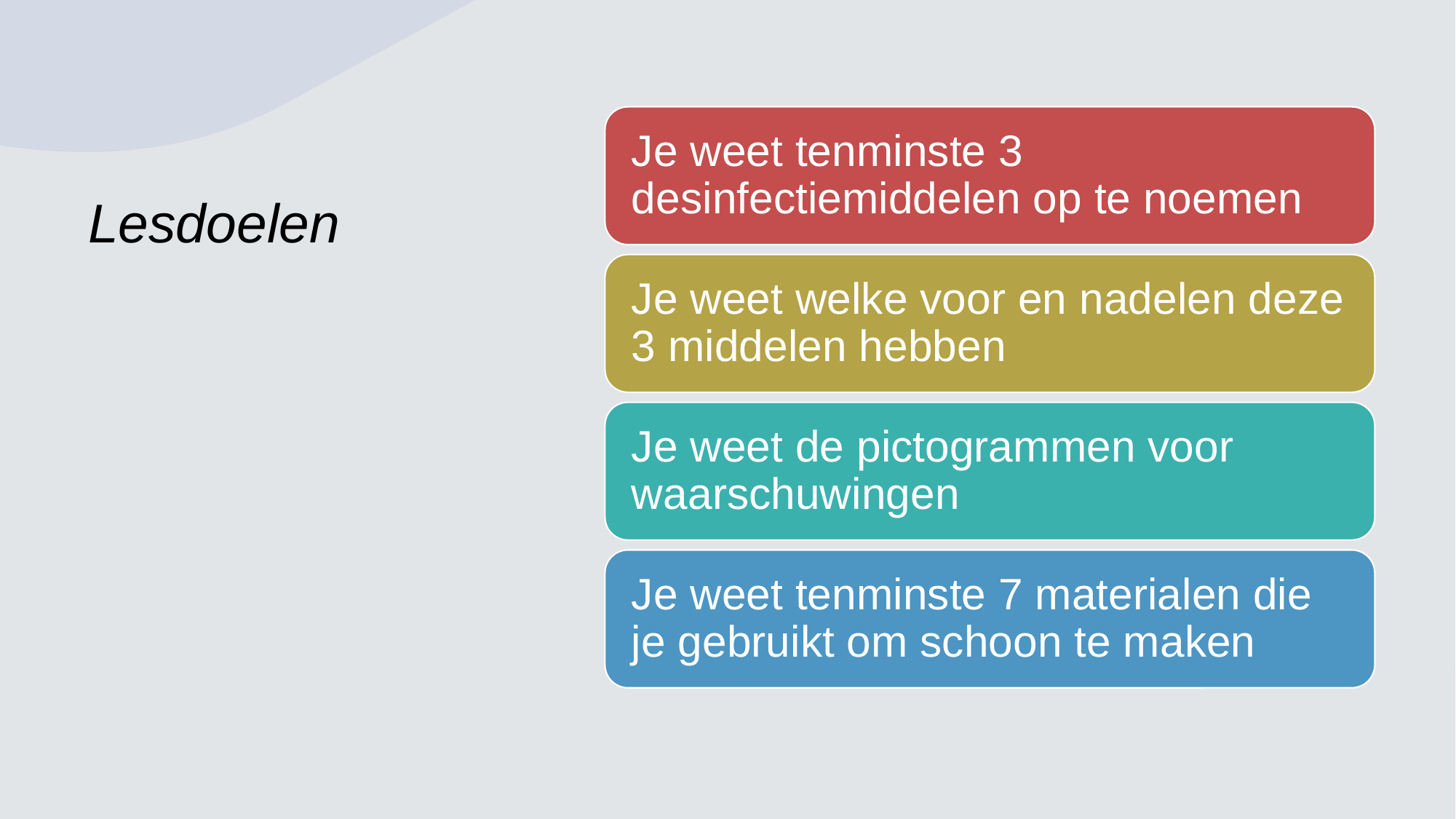

Je weet tenminste 3 desinfectiemiddelen op te noemen
Je weet welke voor en nadelen deze 3 middelen hebben
Je weet de pictogrammen voor waarschuwingen
Je weet tenminste 7 materialen die je gebruikt om schoon te maken
# Lesdoelen